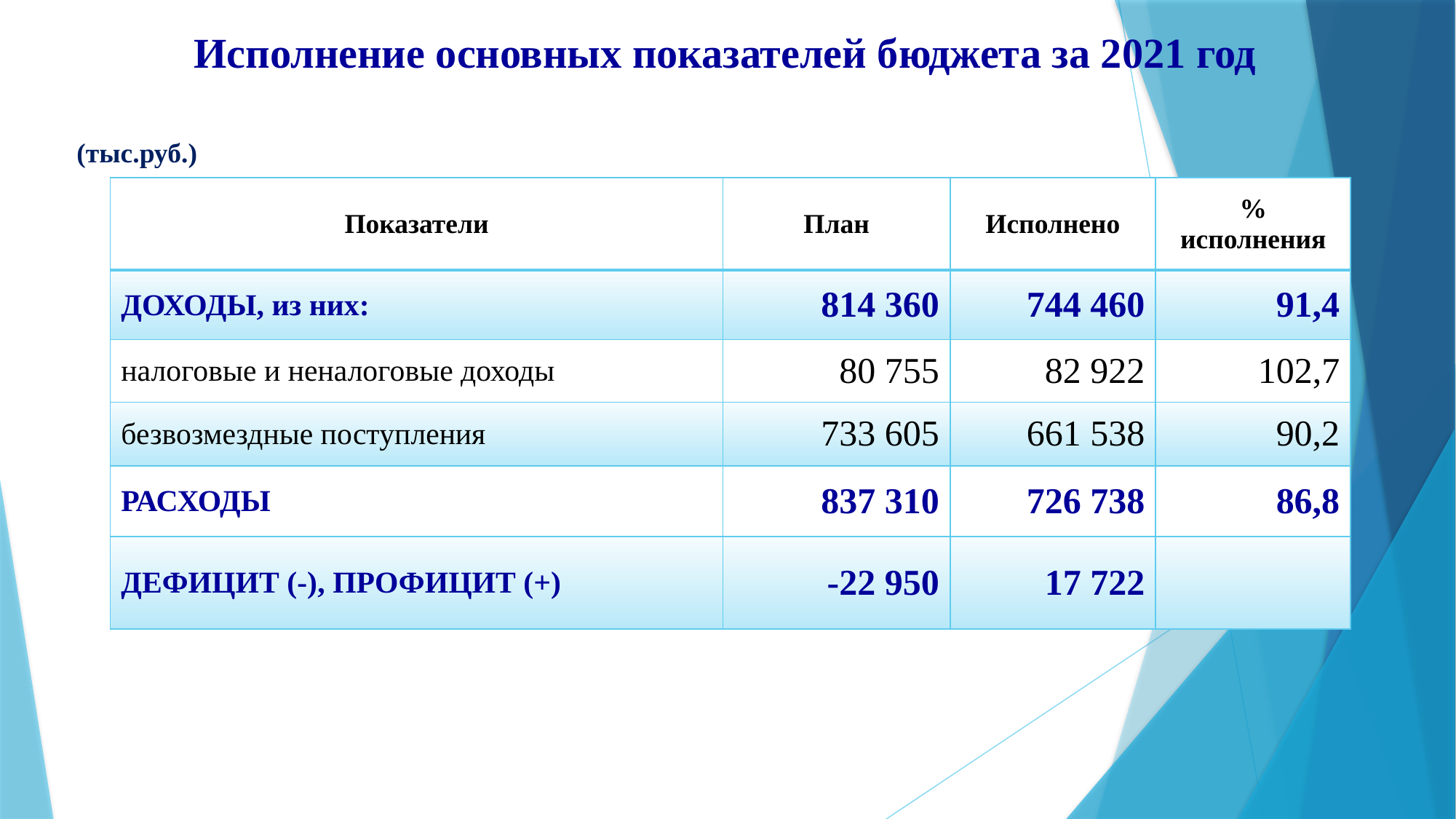

# Исполнение основных показателей бюджета за 2021 год
(тыс.руб.)
| Показатели | План | Исполнено | % исполнения |
| --- | --- | --- | --- |
| ДОХОДЫ, из них: | 814 360 | 744 460 | 91,4 |
| налоговые и неналоговые доходы | 80 755 | 82 922 | 102,7 |
| безвозмездные поступления | 733 605 | 661 538 | 90,2 |
| РАСХОДЫ | 837 310 | 726 738 | 86,8 |
| ДЕФИЦИТ (-), ПРОФИЦИТ (+) | -22 950 | 17 722 |  |